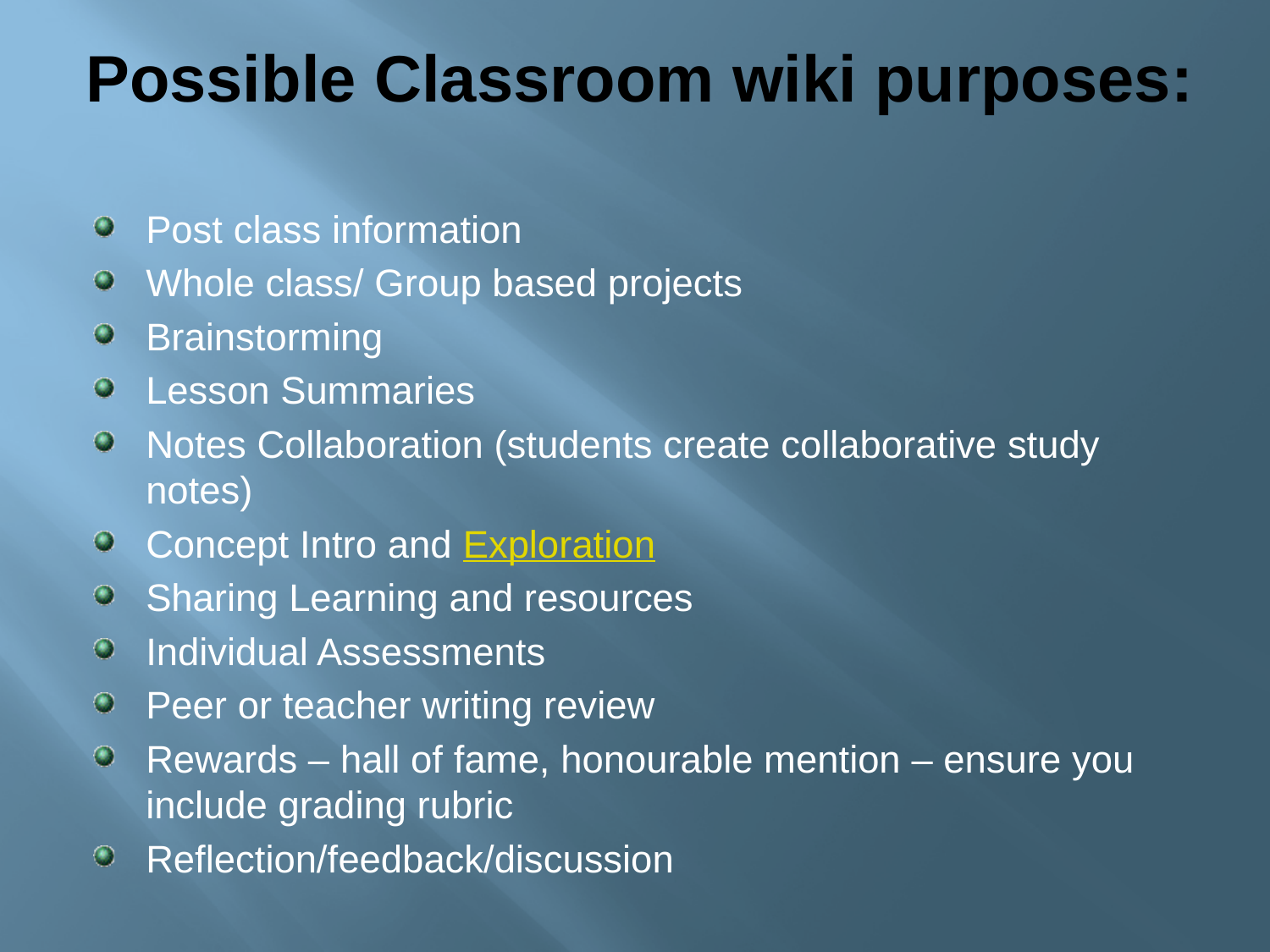

# Possible Classroom wiki purposes:
Post class information
Whole class/ Group based projects
Brainstorming
Lesson Summaries
Notes Collaboration (students create collaborative study notes)
Concept Intro and Exploration
Sharing Learning and resources
Individual Assessments
Peer or teacher writing review
Rewards – hall of fame, honourable mention – ensure you include grading rubric
Reflection/feedback/discussion